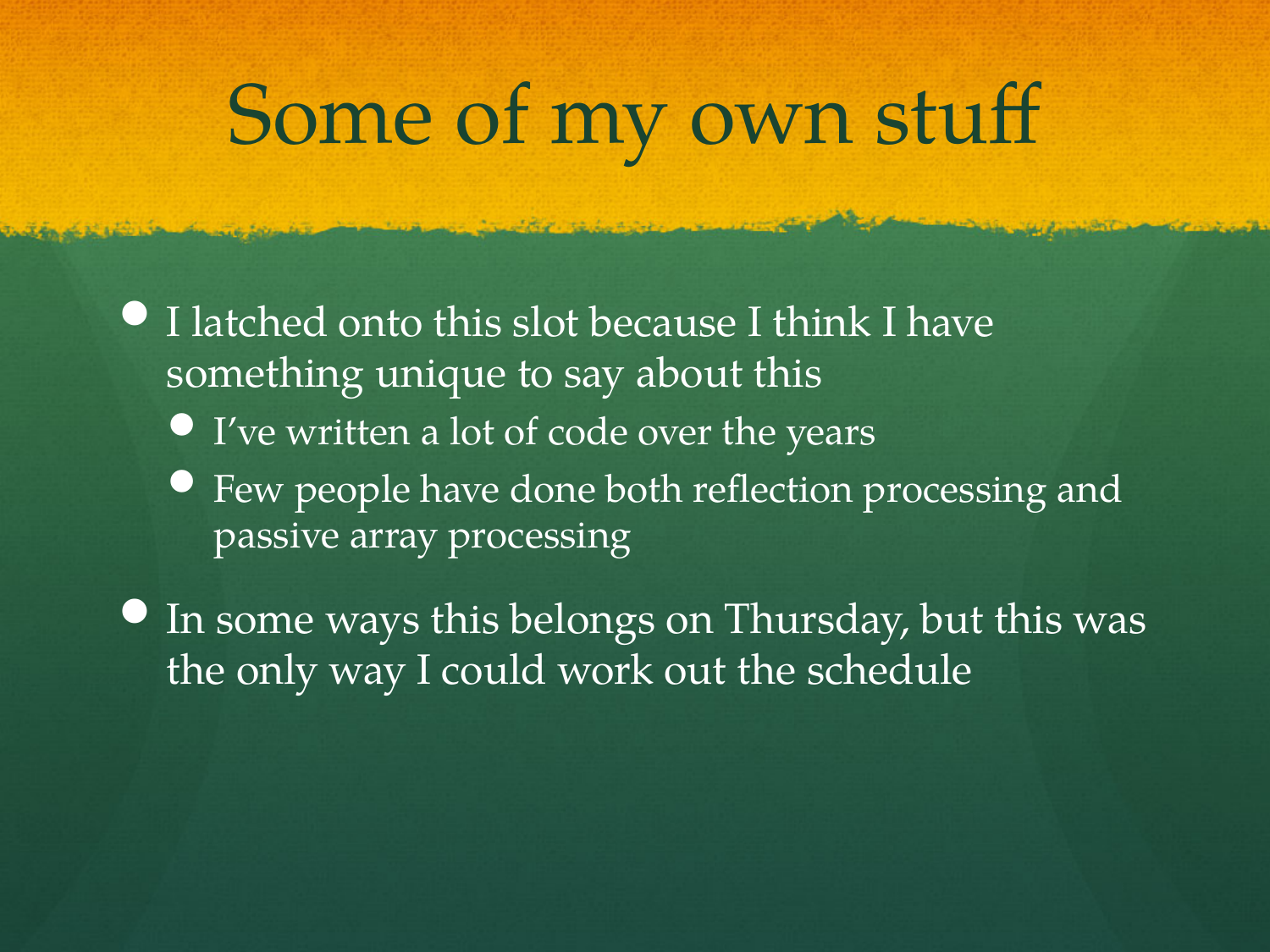

# Some of my own stuff
I latched onto this slot because I think I have something unique to say about this
I’ve written a lot of code over the years
Few people have done both reflection processing and passive array processing
In some ways this belongs on Thursday, but this was the only way I could work out the schedule